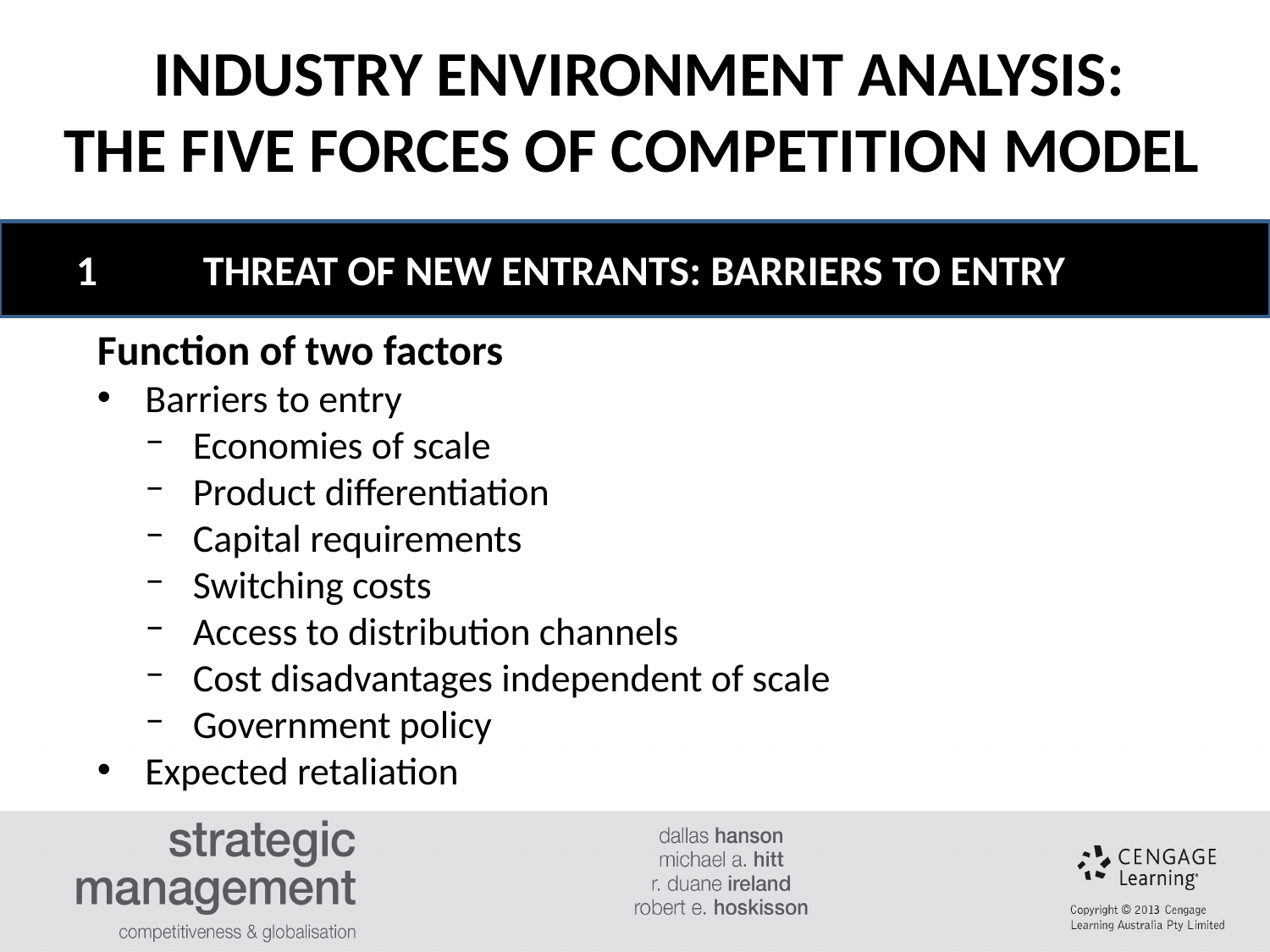

INDUSTRY ENVIRONMENT ANALYSIS:
THE FIVE FORCES OF COMPETITION MODEL
#

1	THREAT OF NEW ENTRANTS: BARRIERS TO ENTRY
Function of two factors
Barriers to entry
Economies of scale
Product differentiation
Capital requirements
Switching costs
Access to distribution channels
Cost disadvantages independent of scale
Government policy
Expected retaliation